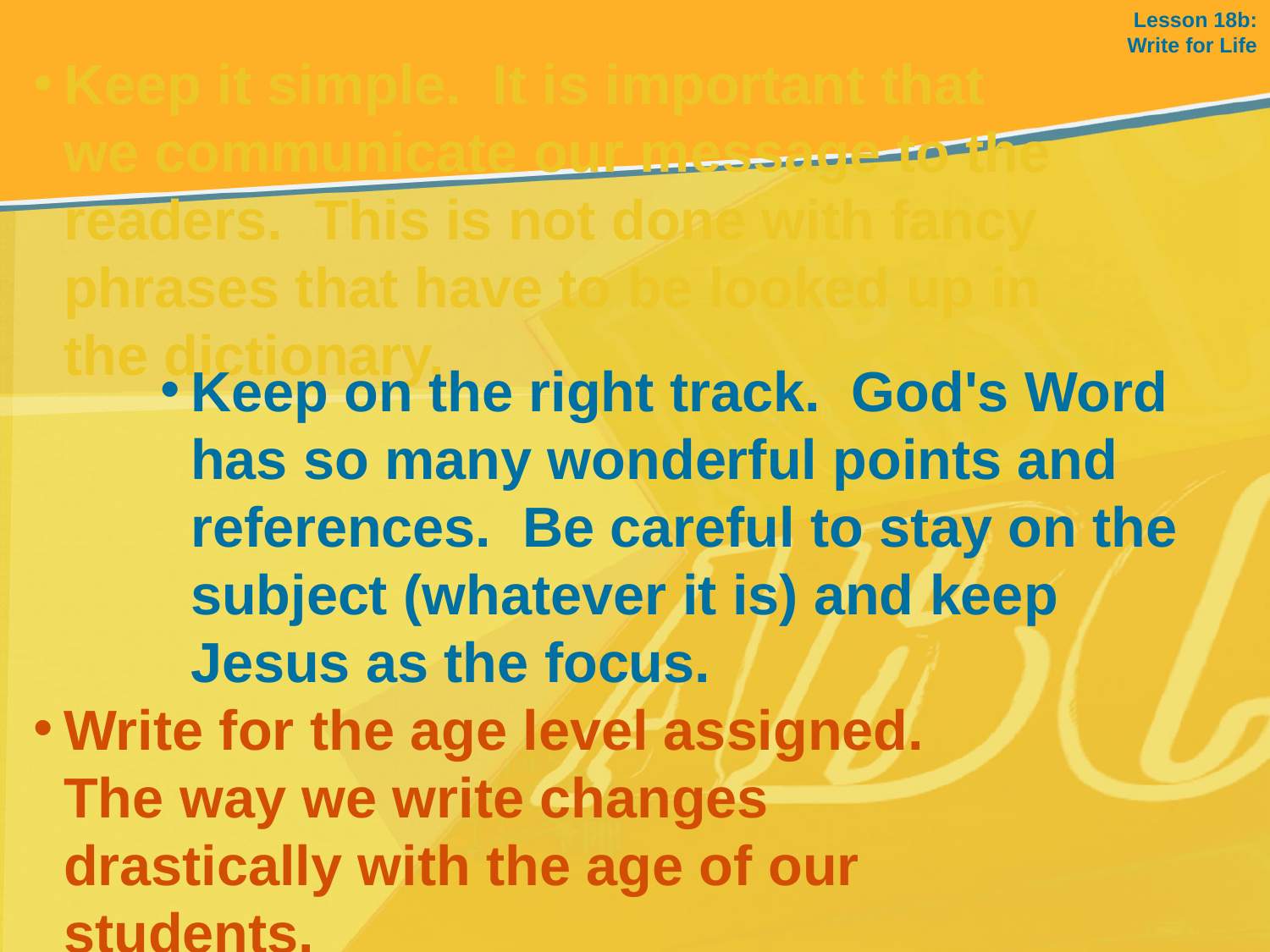

Lesson 18b: Write for Life
Keep it simple.  It is important that we communicate our message to the readers.  This is not done with fancy phrases that have to be looked up in the dictionary.
Keep on the right track.  God's Word has so many wonderful points and references.  Be careful to stay on the subject (whatever it is) and keep Jesus as the focus.
Write for the age level assigned.  The way we write changes drastically with the age of our students.